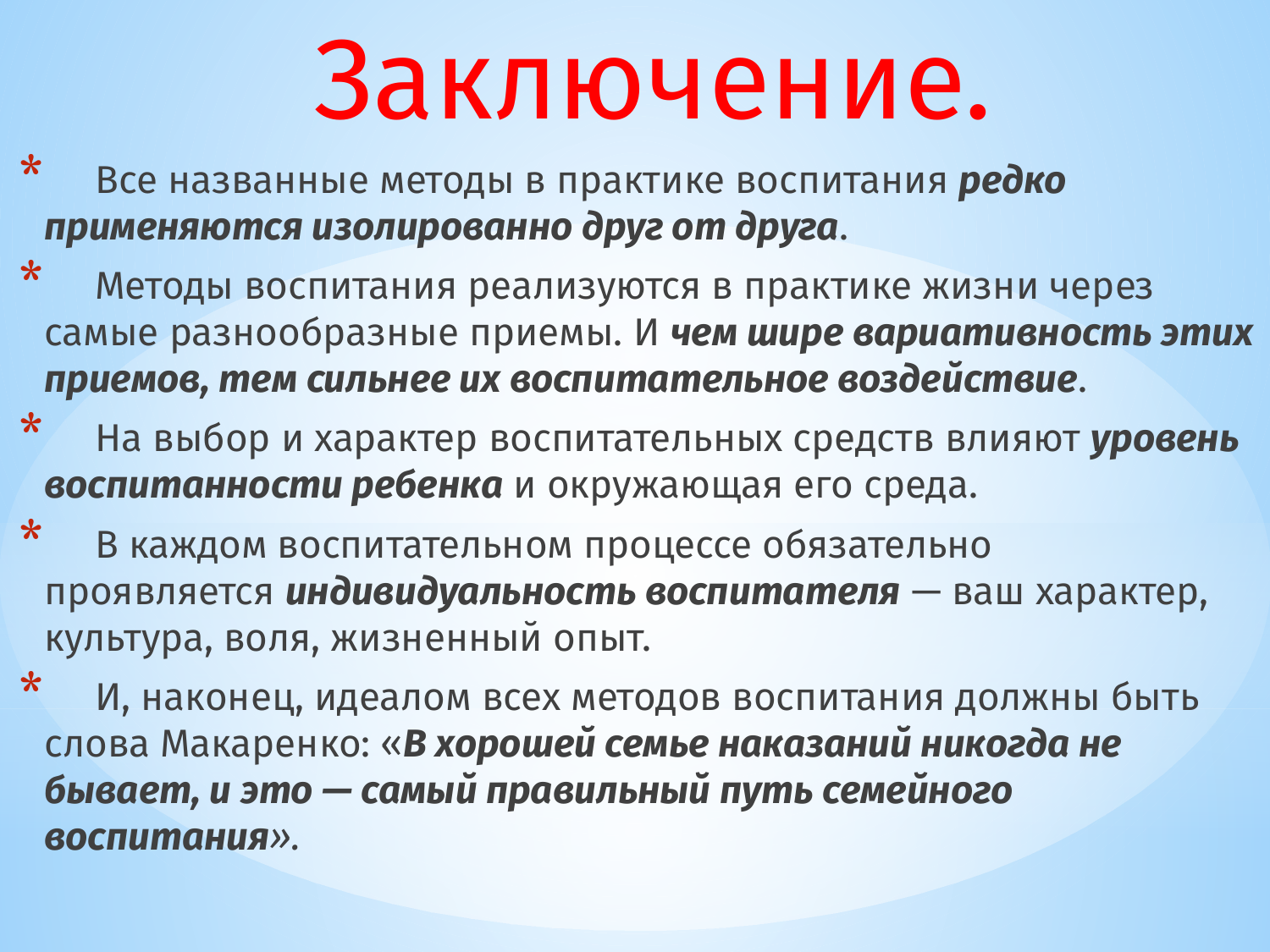

Заключение.
     Все названные методы в практике воспитания редко применяются изолированно друг от друга.
     Методы воспитания реализуются в практике жизни через самые разнообразные приемы. И чем шире вариативность этих приемов, тем сильнее их воспитательное воздействие.
     На выбор и характер воспитательных средств влияют уровень воспитанности ребенка и окружающая его среда.
     В каждом воспитательном процессе обязательно проявляется индивидуальность воспитателя — ваш характер, культура, воля, жизненный опыт.
     И, наконец, идеалом всех методов воспитания должны быть слова Макаренко: «В хорошей семье наказаний никогда не бывает, и это — самый правильный путь семейного воспитания».

#